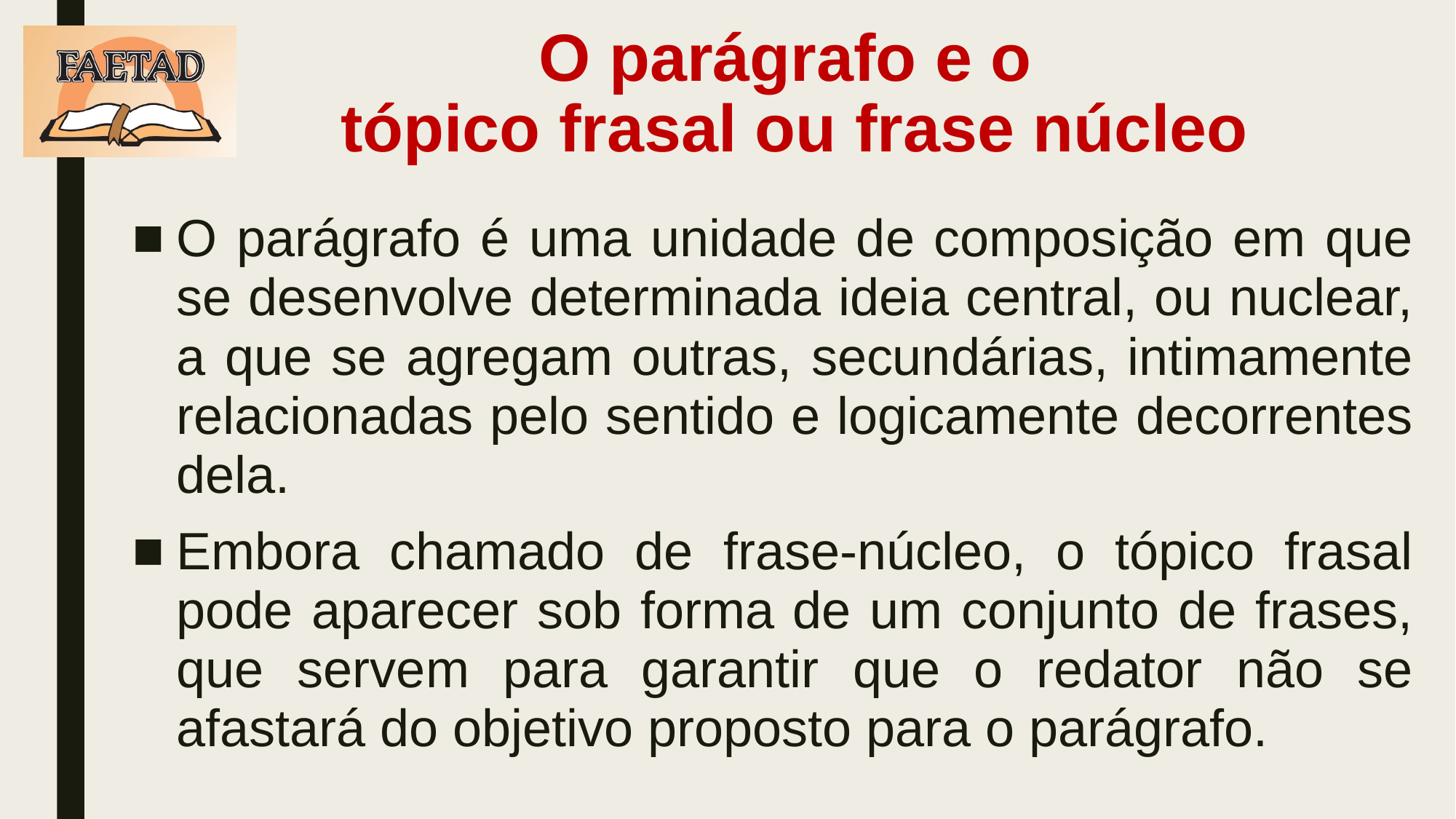

# O parágrafo e o tópico frasal ou frase núcleo
O parágrafo é uma unidade de composição em que se desenvolve determinada ideia central, ou nuclear, a que se agregam outras, secundárias, intimamente relacionadas pelo sentido e logicamente decorrentes dela.
Embora chamado de frase-núcleo, o tópico frasal pode aparecer sob forma de um conjunto de frases, que servem para garantir que o redator não se afastará do objetivo proposto para o parágrafo.